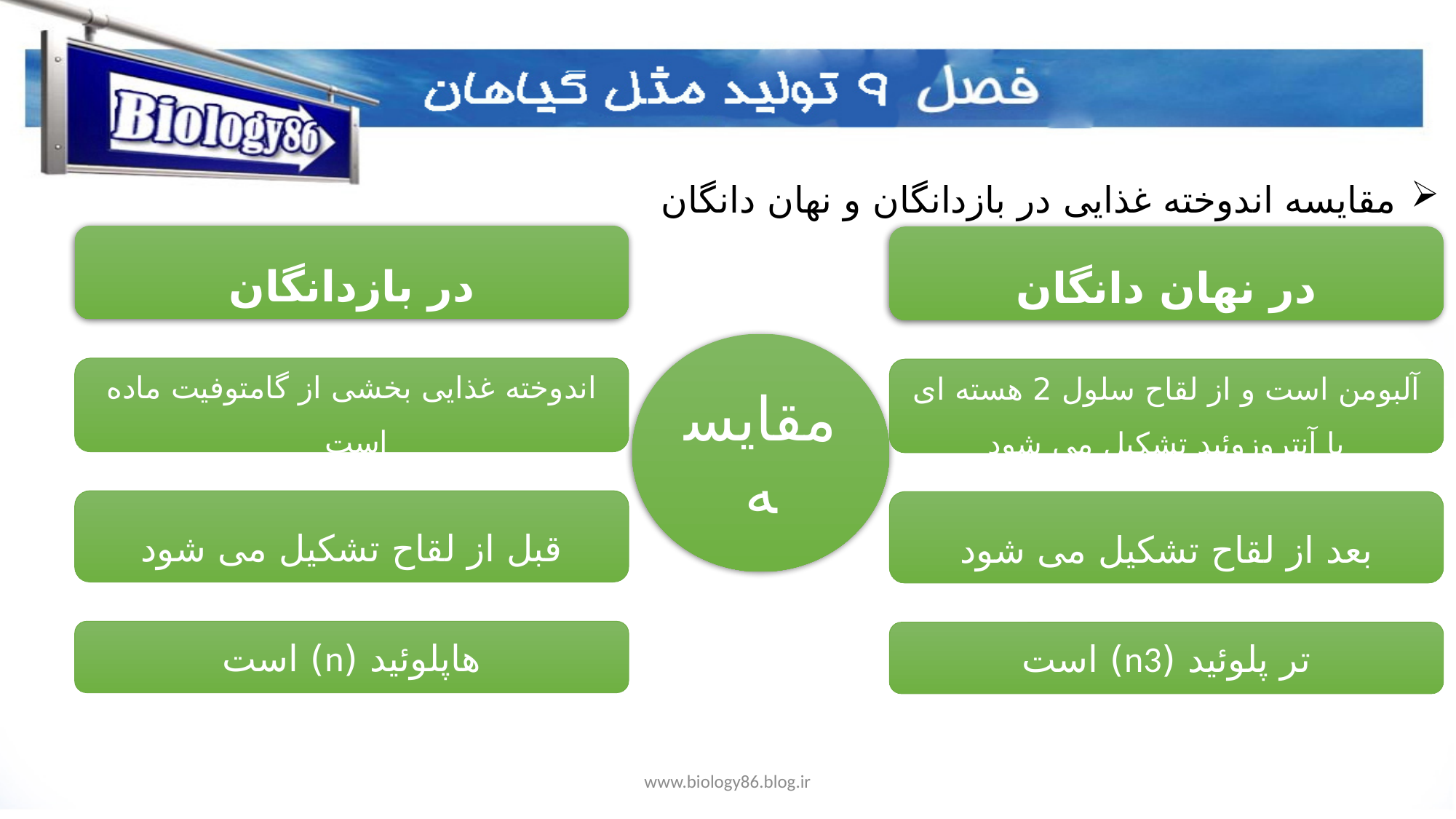

مقایسه اندوخته غذایی در بازدانگان و نهان دانگان

در بازدانگان
در نهان دانگان
مقایسه
اندوخته غذایی بخشی از گامتوفیت ماده است
آلبومن است و از لقاح سلول 2 هسته ای با آنتروزوئید تشکیل می شود
قبل از لقاح تشکیل می شود
بعد از لقاح تشکیل می شود
هاپلوئید (n) است
تر پلوئید (n3) است
www.biology86.blog.ir